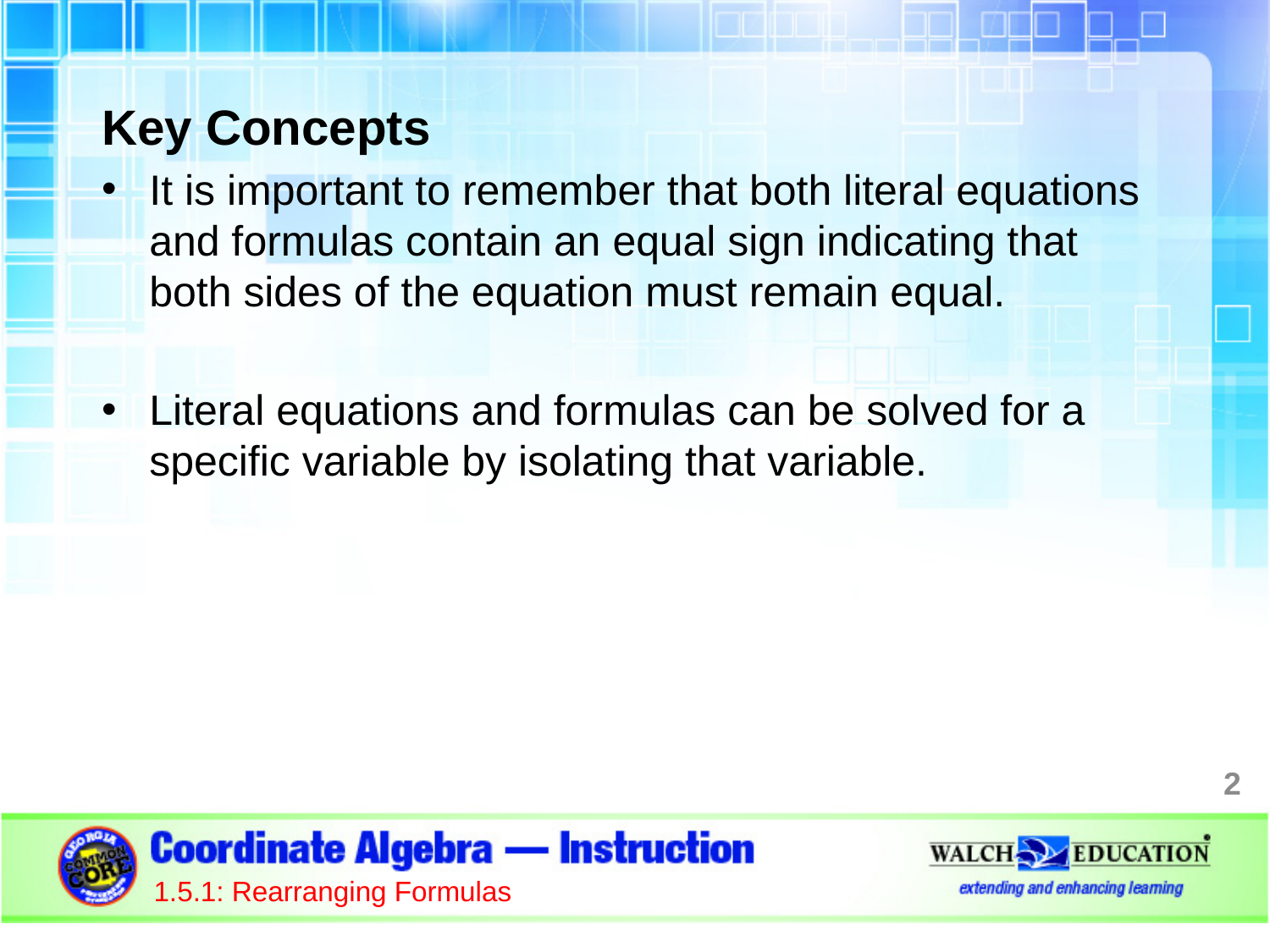

Key Concepts
It is important to remember that both literal equations and formulas contain an equal sign indicating that both sides of the equation must remain equal.

Literal equations and formulas can be solved for a specific variable by isolating that variable.
2
1.5.1: Rearranging Formulas